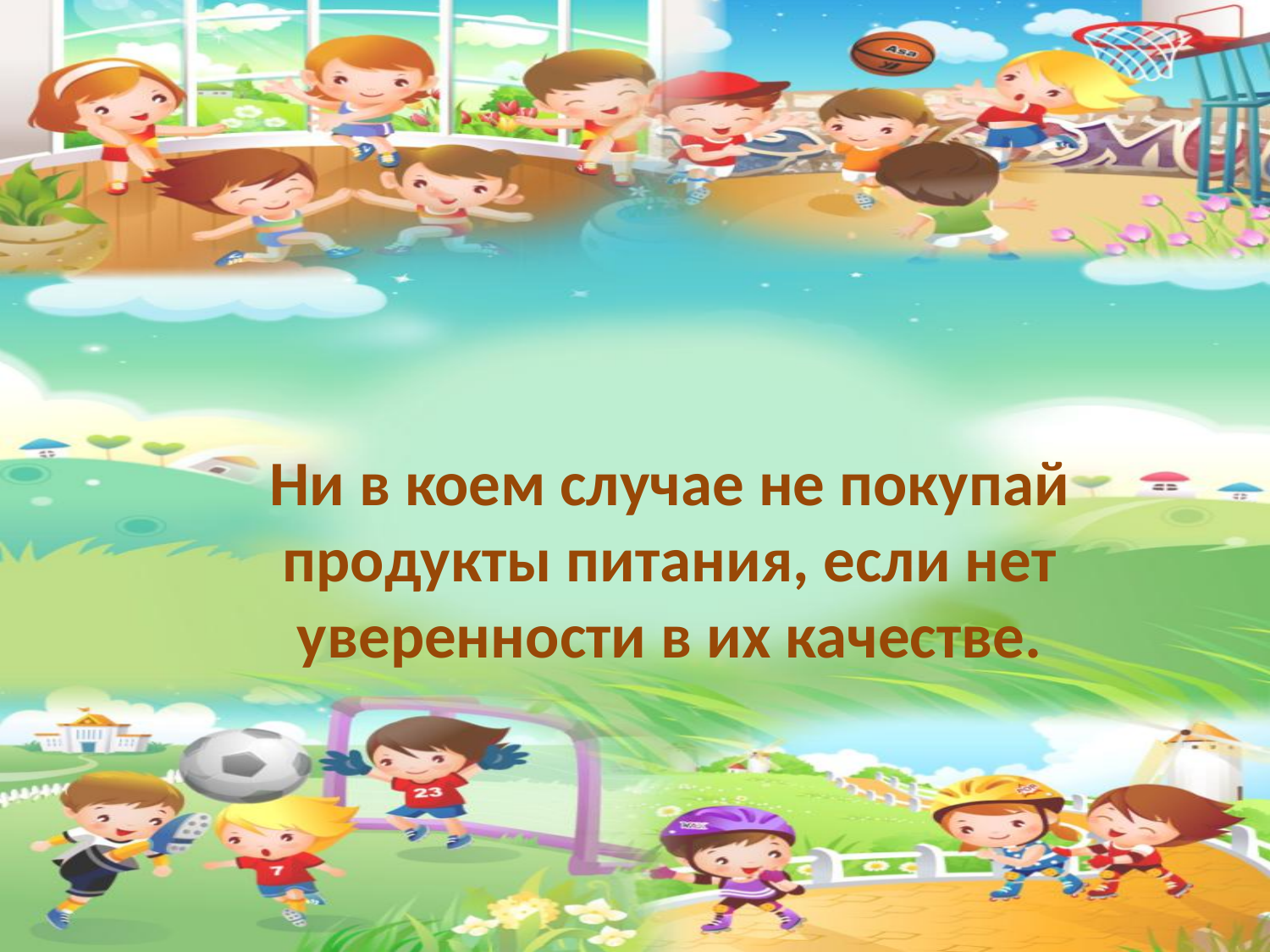

Ни в коем случае не покупай продукты питания, если нет уверенности в их качестве.